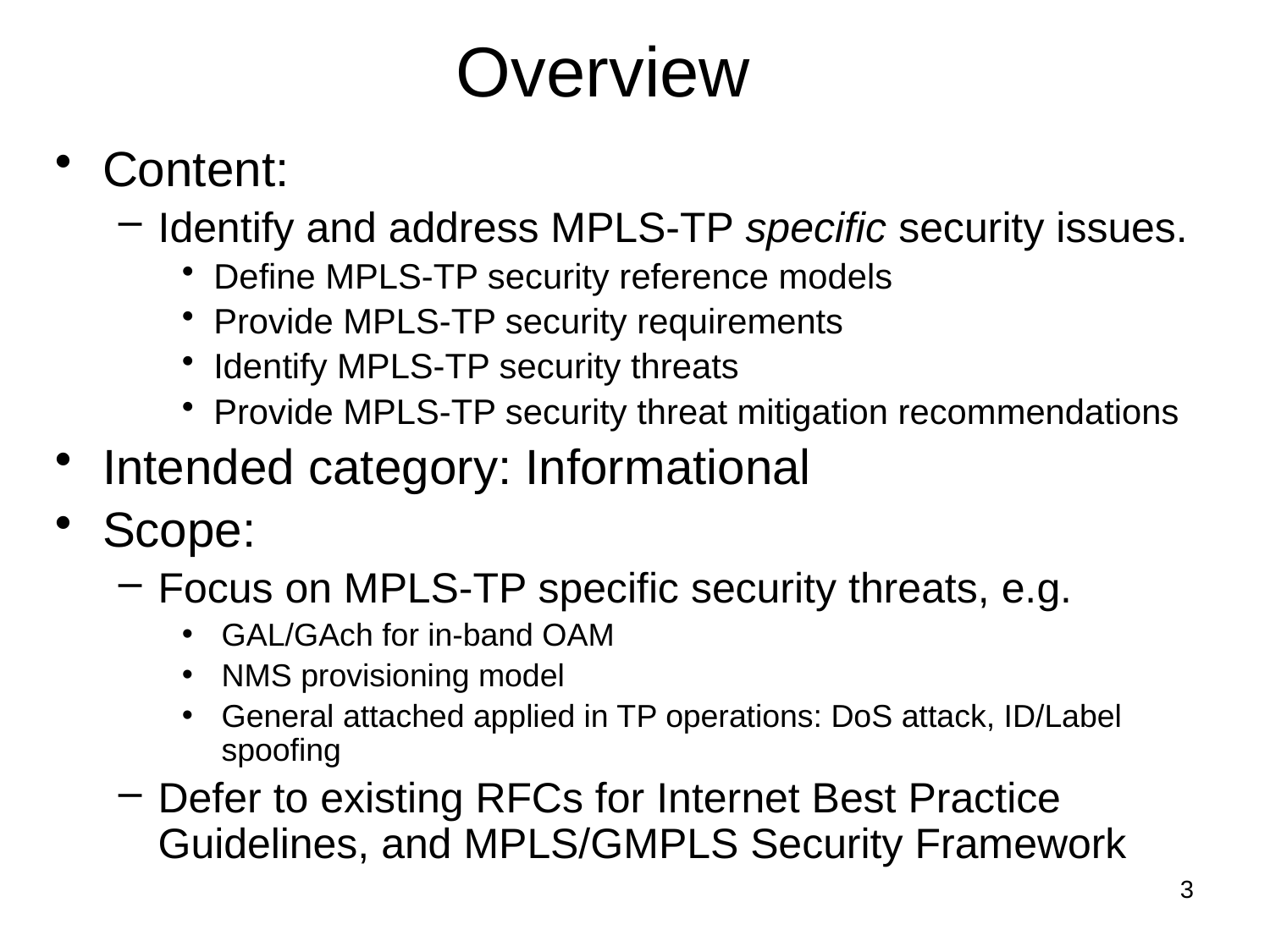

# Overview

Content:
Identify and address MPLS-TP specific security issues.
Define MPLS-TP security reference models
Provide MPLS-TP security requirements
Identify MPLS-TP security threats
Provide MPLS-TP security threat mitigation recommendations
Intended category: Informational
Scope:
Focus on MPLS-TP specific security threats, e.g.
GAL/GAch for in-band OAM
NMS provisioning model
General attached applied in TP operations: DoS attack, ID/Label spoofing
Defer to existing RFCs for Internet Best Practice Guidelines, and MPLS/GMPLS Security Framework
3